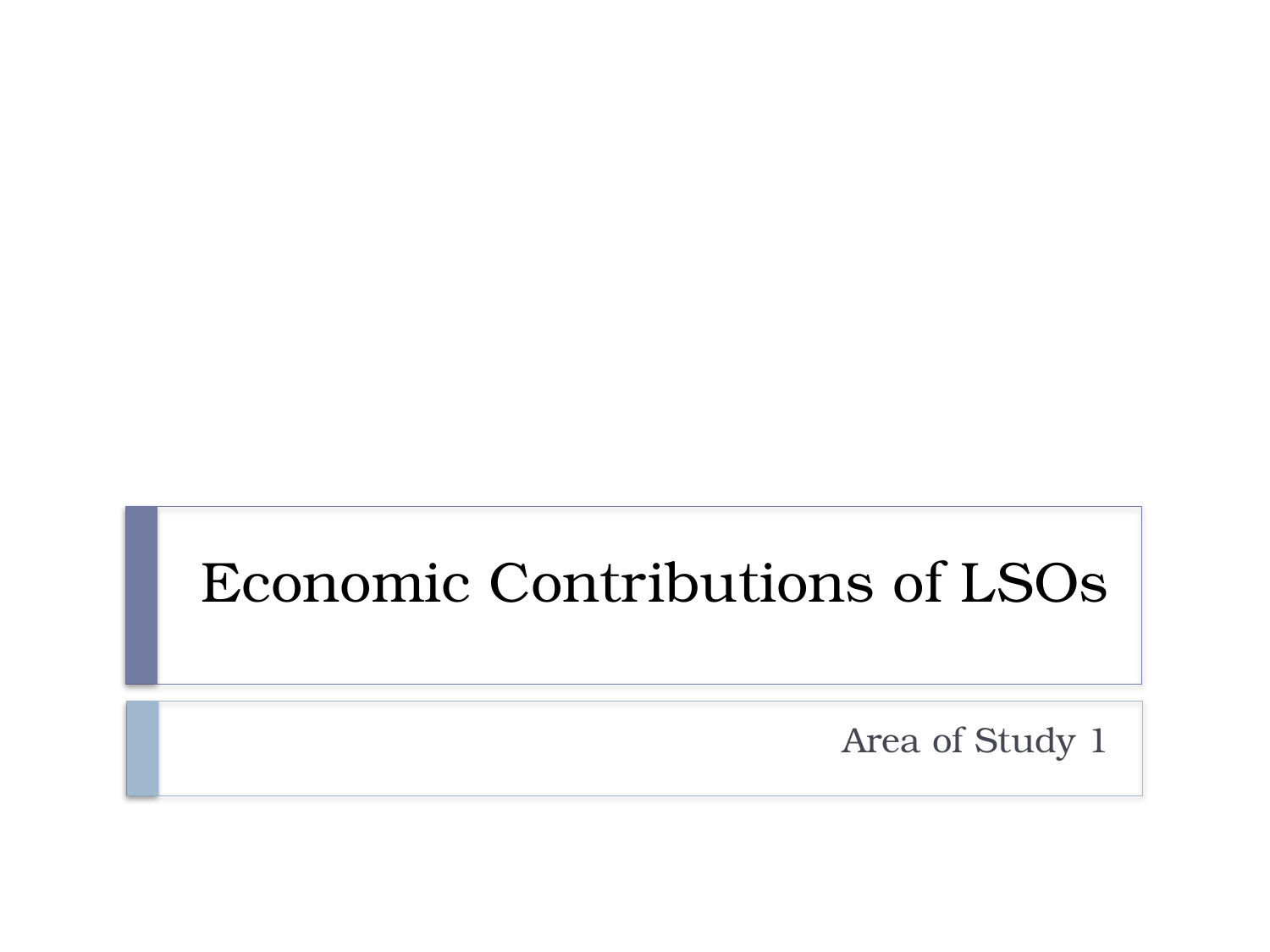

# Economic Contributions of LSOs
Area of Study 1